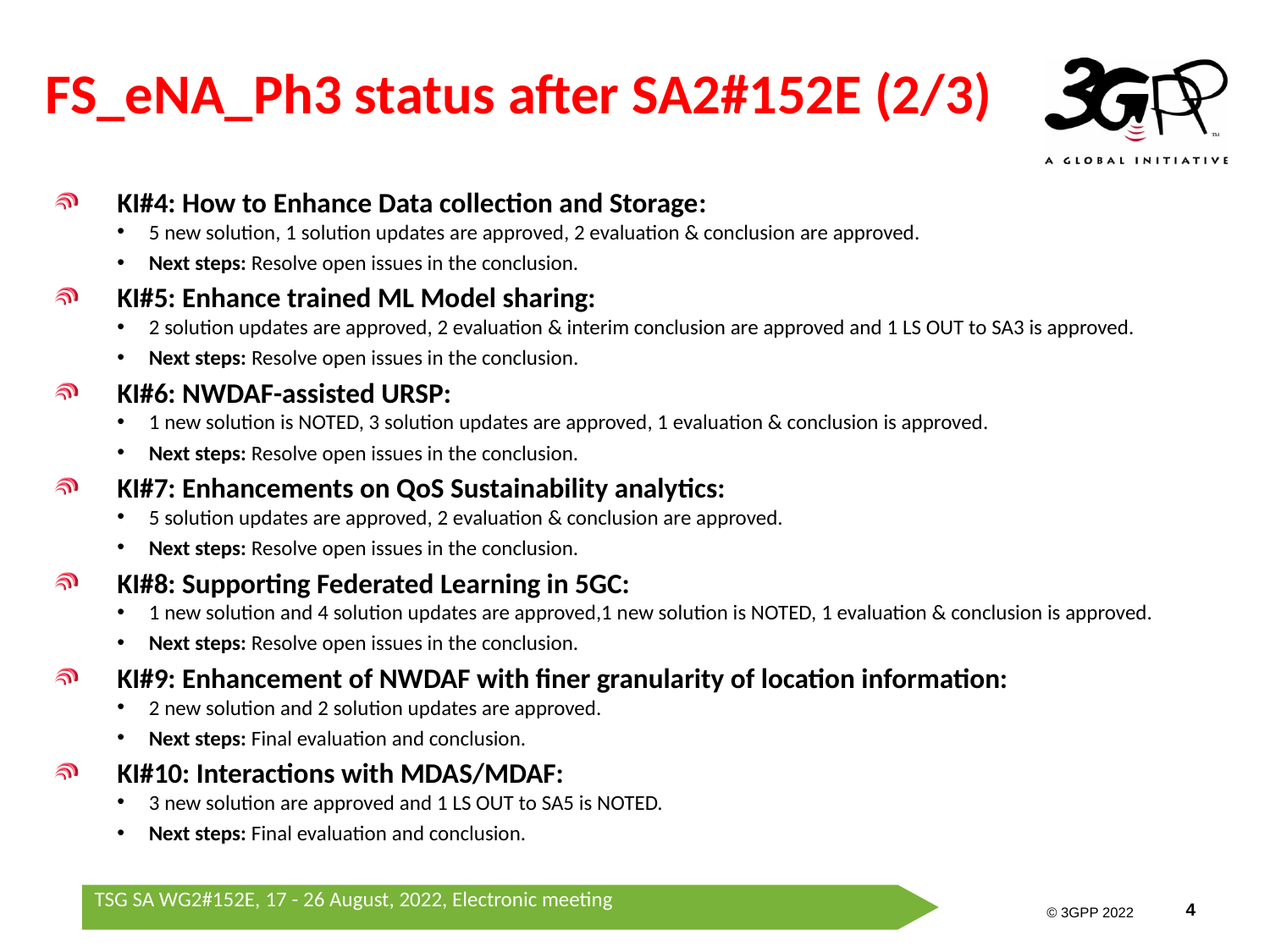

# FS_eNA_Ph3 status after SA2#152E (2/3)
KI#4: How to Enhance Data collection and Storage:
5 new solution, 1 solution updates are approved, 2 evaluation & conclusion are approved.
Next steps: Resolve open issues in the conclusion.
KI#5: Enhance trained ML Model sharing:
2 solution updates are approved, 2 evaluation & interim conclusion are approved and 1 LS OUT to SA3 is approved.
Next steps: Resolve open issues in the conclusion.
KI#6: NWDAF-assisted URSP:
1 new solution is NOTED, 3 solution updates are approved, 1 evaluation & conclusion is approved.
Next steps: Resolve open issues in the conclusion.
KI#7: Enhancements on QoS Sustainability analytics:
5 solution updates are approved, 2 evaluation & conclusion are approved.
Next steps: Resolve open issues in the conclusion.
KI#8: Supporting Federated Learning in 5GC:
1 new solution and 4 solution updates are approved,1 new solution is NOTED, 1 evaluation & conclusion is approved.
Next steps: Resolve open issues in the conclusion.
KI#9: Enhancement of NWDAF with finer granularity of location information:
2 new solution and 2 solution updates are approved.
Next steps: Final evaluation and conclusion.
KI#10: Interactions with MDAS/MDAF:
3 new solution are approved and 1 LS OUT to SA5 is NOTED.
Next steps: Final evaluation and conclusion.